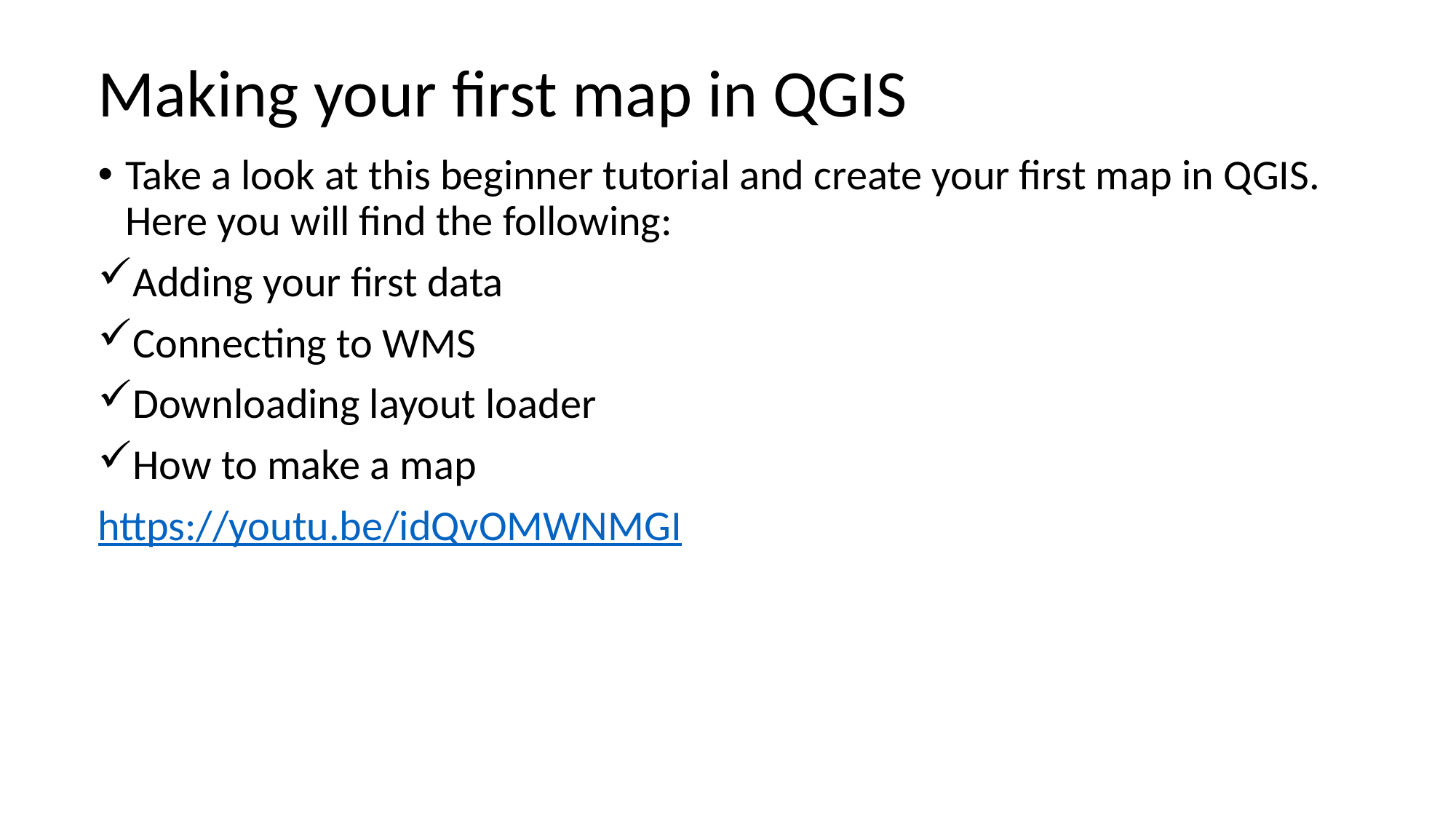

# Making your first map in QGIS
Take a look at this beginner tutorial and create your first map in QGIS. Here you will find the following:
Adding your first data
Connecting to WMS
Downloading layout loader
How to make a map
https://youtu.be/idQvOMWNMGI